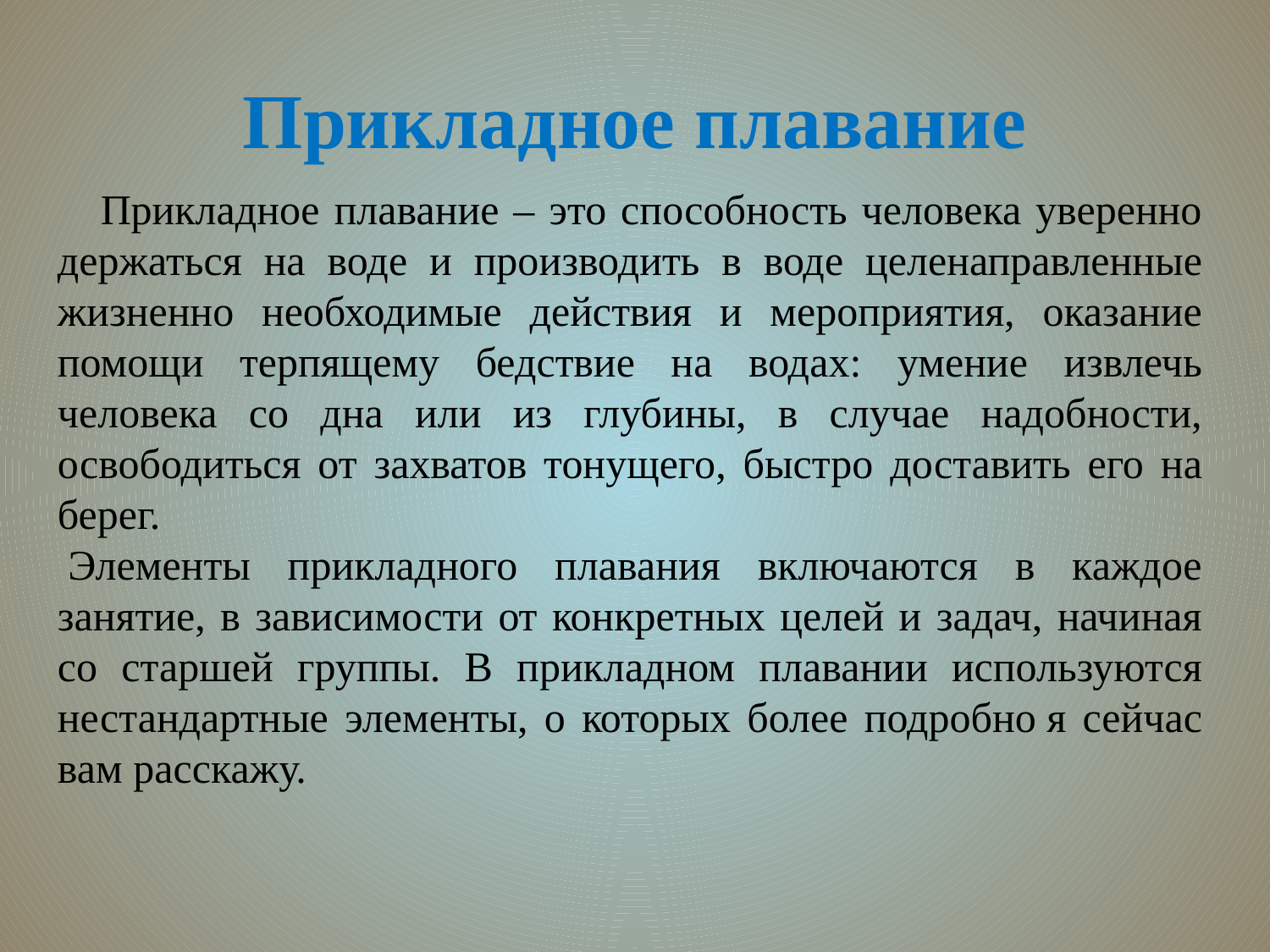

# Прикладное плавание
   Прикладное плавание – это способность человека уверенно держаться на воде и производить в воде целенаправленные жизненно необходимые действия и мероприятия, оказание помощи терпящему бедствие на водах: умение извлечь человека со дна или из глубины, в случае надобности, освободиться от захватов тонущего, быстро доставить его на берег.
 Элементы прикладного плавания включаются в каждое занятие, в зависимости от конкретных целей и задач, начиная со старшей группы. В прикладном плавании используются нестандартные элементы, о которых более подробно я сейчас вам расскажу.